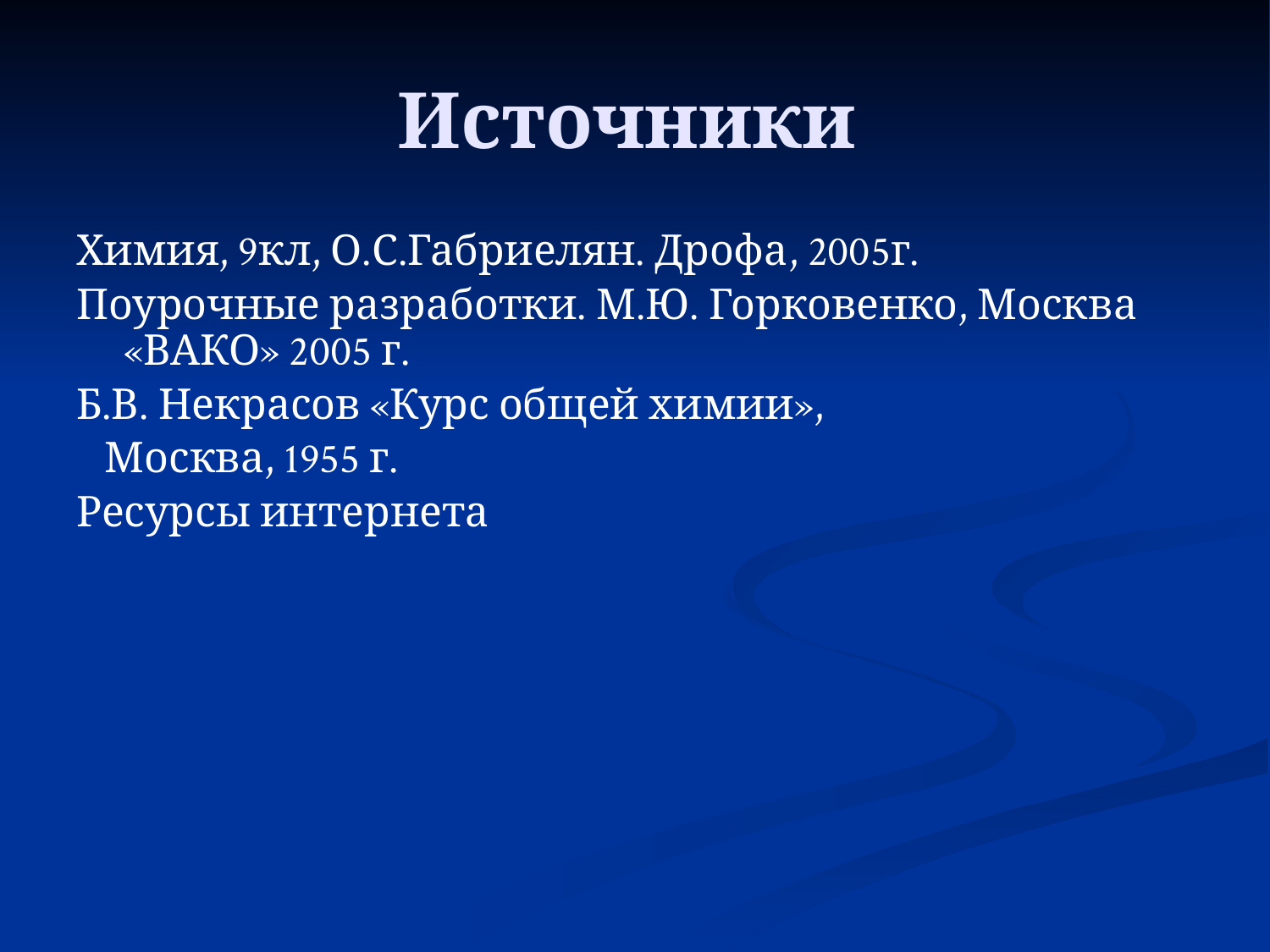

# Источники
Химия, 9кл, О.С.Габриелян. Дрофа, 2005г.
Поурочные разработки. М.Ю. Горковенко, Москва «ВАКО» 2005 г.
Б.В. Некрасов «Курс общей химии»,
   Москва, 1955 г.
Ресурсы интернета